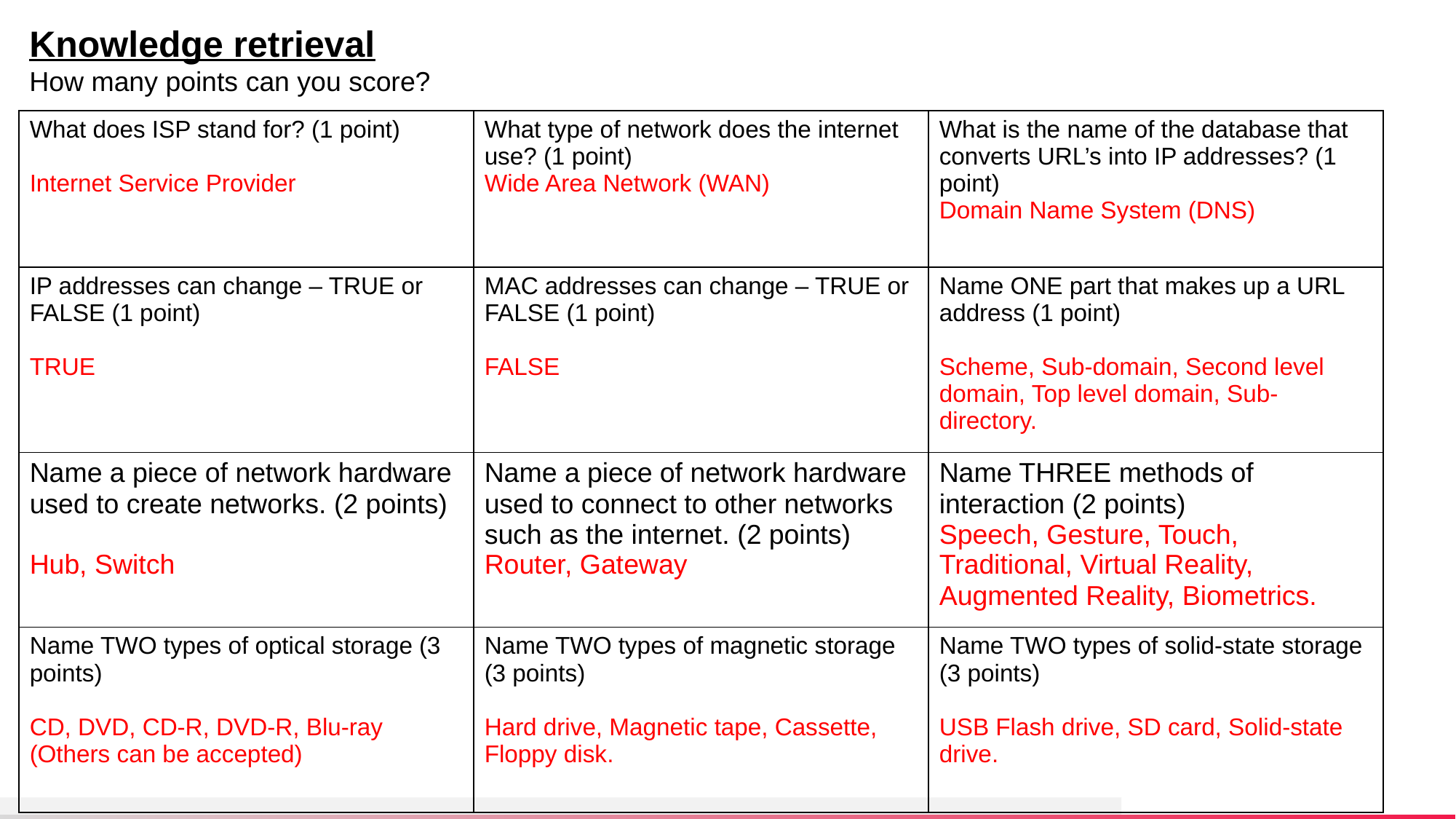

Knowledge retrieval
How many points can you score?
| What does ISP stand for? (1 point) Internet Service Provider | What type of network does the internet use? (1 point) Wide Area Network (WAN) | What is the name of the database that converts URL’s into IP addresses? (1 point) Domain Name System (DNS) |
| --- | --- | --- |
| IP addresses can change – TRUE or FALSE (1 point) TRUE | MAC addresses can change – TRUE or FALSE (1 point) FALSE | Name ONE part that makes up a URL address (1 point) Scheme, Sub-domain, Second level domain, Top level domain, Sub-directory. |
| Name a piece of network hardware used to create networks. (2 points) Hub, Switch | Name a piece of network hardware used to connect to other networks such as the internet. (2 points) Router, Gateway | Name THREE methods of interaction (2 points) Speech, Gesture, Touch, Traditional, Virtual Reality, Augmented Reality, Biometrics. |
| Name TWO types of optical storage (3 points) CD, DVD, CD-R, DVD-R, Blu-ray (Others can be accepted) | Name TWO types of magnetic storage (3 points) Hard drive, Magnetic tape, Cassette, Floppy disk. | Name TWO types of solid-state storage (3 points) USB Flash drive, SD card, Solid-state drive. |